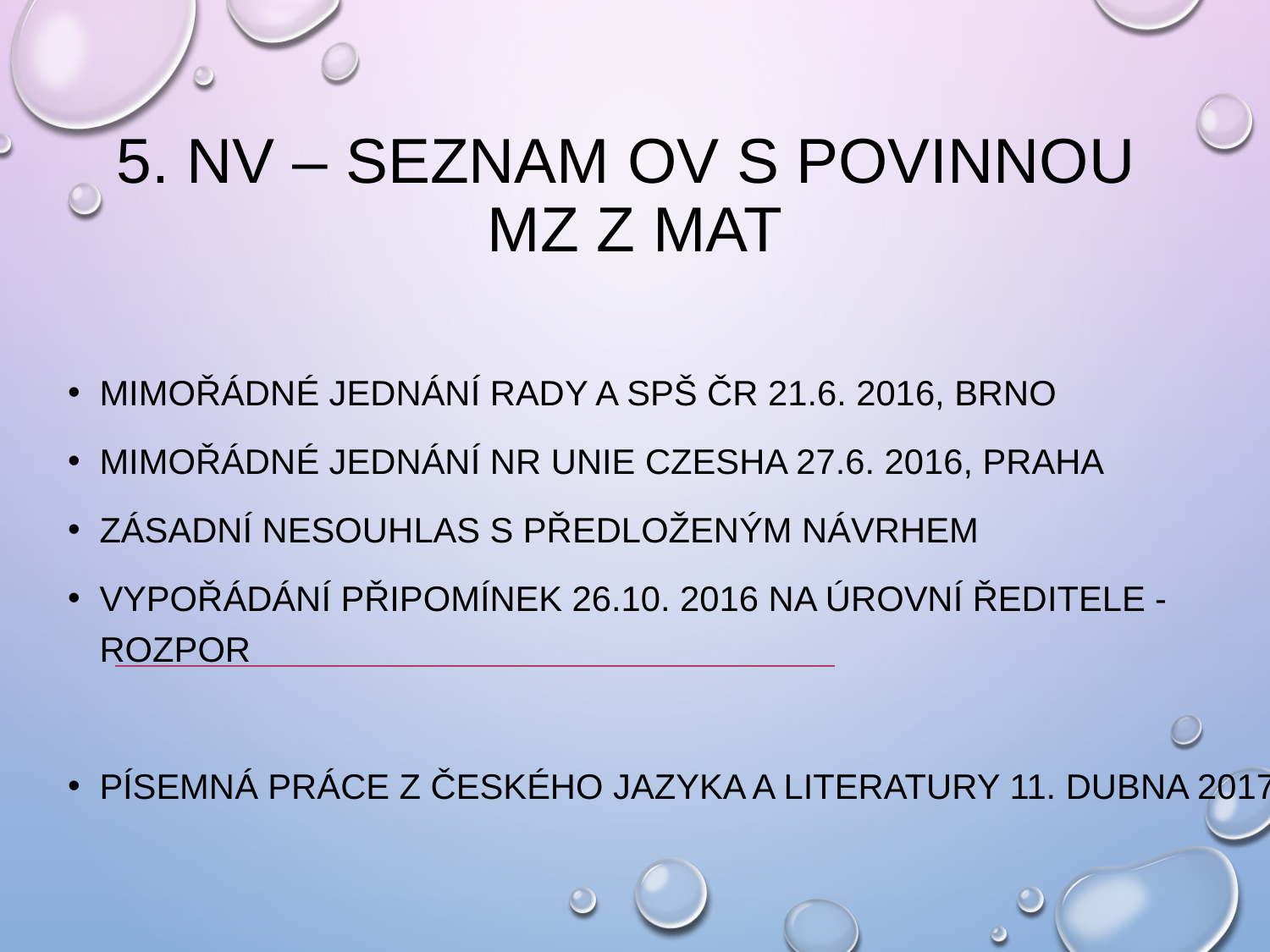

# 5. NV – Seznam OV s povinnou MZ z MAT
Mimořádné jednání Rady A SPŠ ČR 21.6. 2016, Brno
Mimořádné jednání NR Unie CZESHA 27.6. 2016, Praha
Zásadní nesouhlas s předloženým návrhem
Vypořádání připomínek 26.10. 2016 na úrovní ředitele - rozpor

písemná práce z českého jazyka a literatury 11. dubna 2017